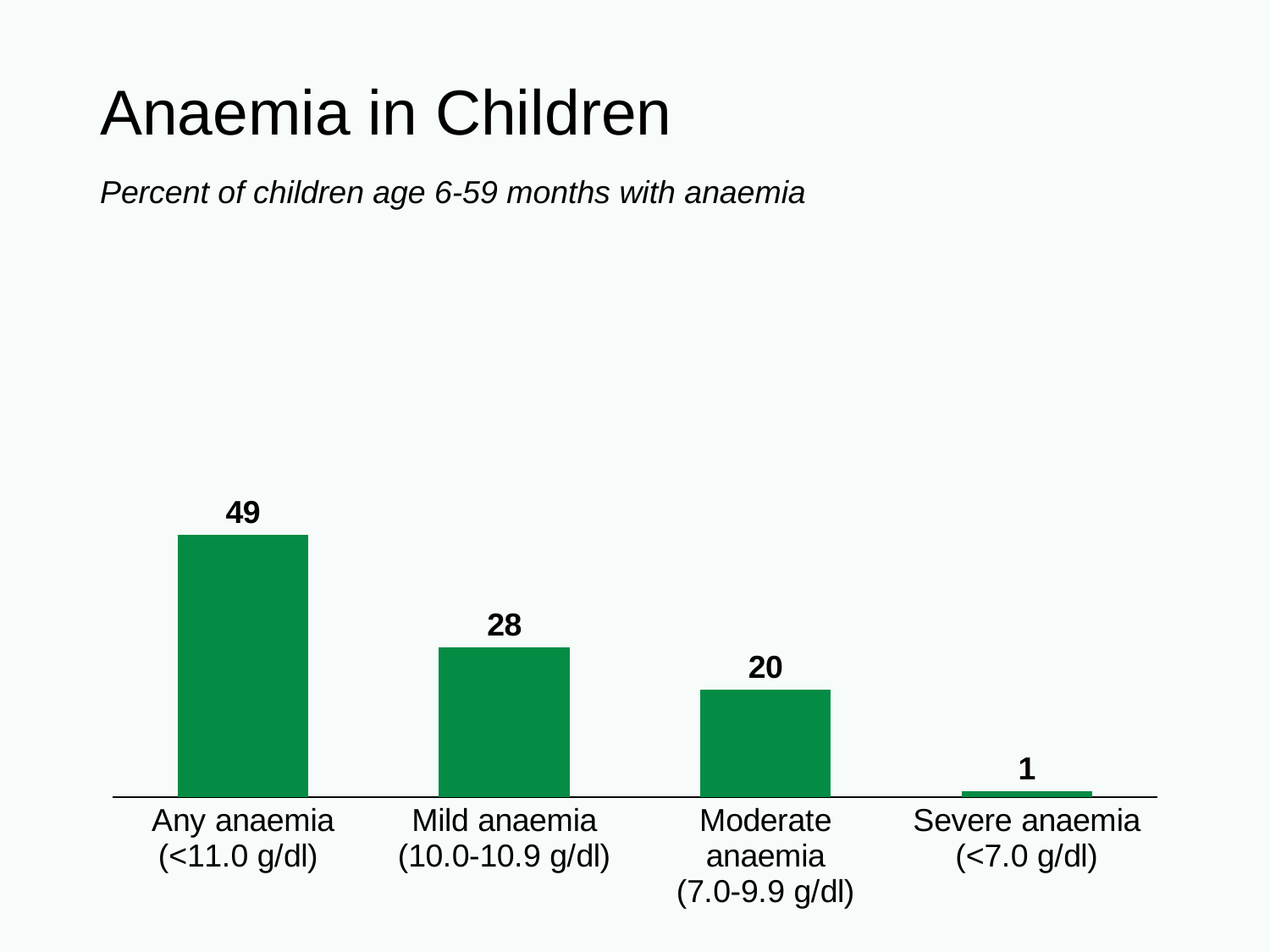

# Anaemia in Children
Percent of children age 6-59 months with anaemia

### Chart

| Category | Any anaemia
(<11.0 g/dl)  |
|---|---|
| Any anaemia
(<11.0 g/dl)  | 49.0 |
| Mild anaemia
(10.0-10.9 g/dl) | 28.0 |
| Moderate anaemia
(7.0-9.9 g/dl) | 20.0 |
| Severe anaemia
(<7.0 g/dl) | 1.0 |